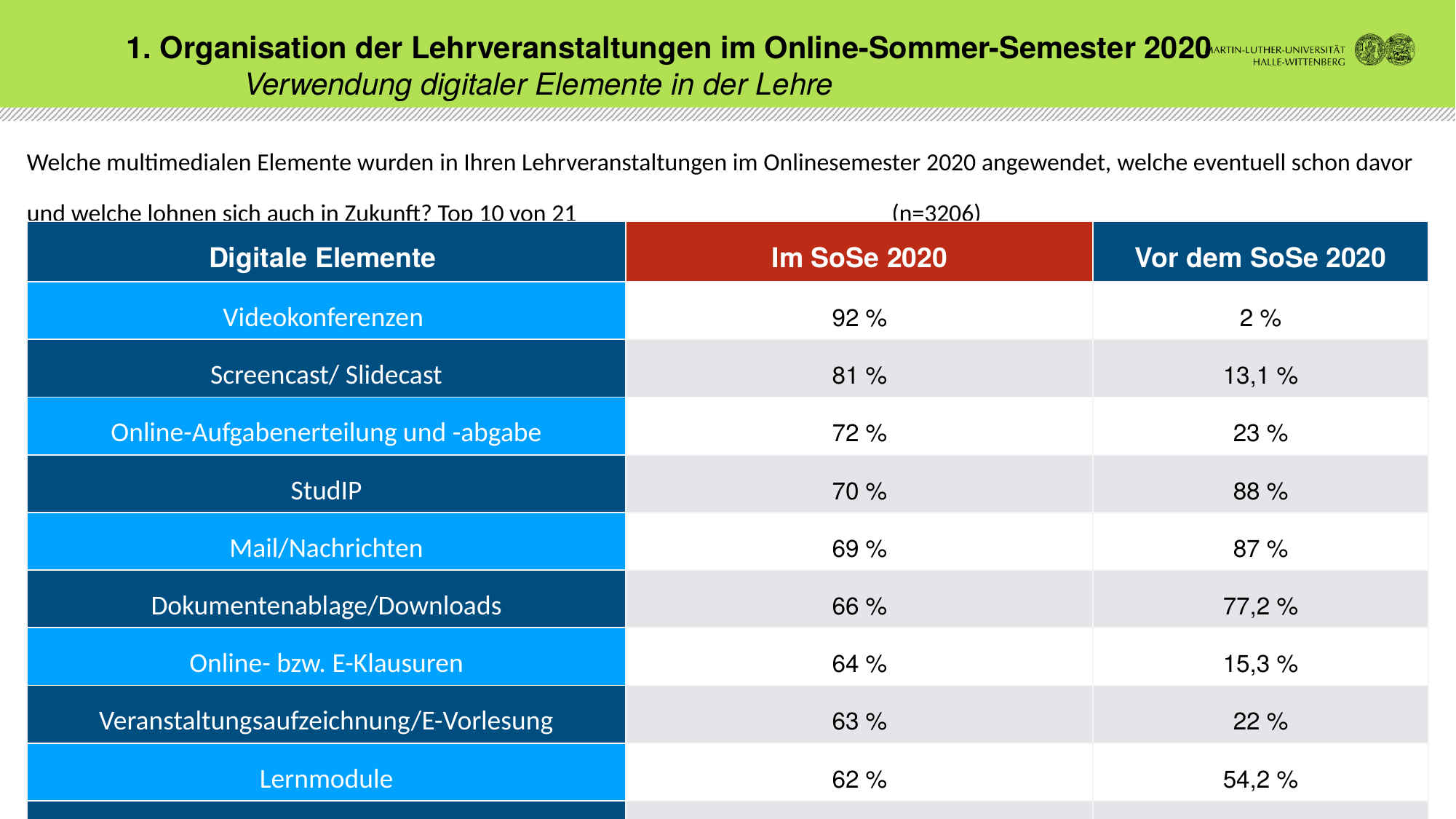

1. Organisation der Lehrveranstaltungen im Online-Sommer-Semester 2020
    	 Verwendung digitaler Elemente in der Lehre
# Welche multimedialen Elemente wurden in Ihren Lehrveranstaltungen im Onlinesemester 2020 angewendet, welche eventuell schon davor und welche lohnen sich auch in Zukunft? Top 10 von 21                                                        (n=3206)
| Digitale Elemente | Im SoSe 2020 | Vor dem SoSe 2020 |
| --- | --- | --- |
| Videokonferenzen | 92 % | 2 % |
| Screencast/ Slidecast | 81 % | 13,1 % |
| Online-Aufgabenerteilung und -abgabe | 72 % | 23 % |
| StudIP | 70 % | 88 % |
| Mail/Nachrichten | 69 % | 87 % |
| Dokumentenablage/Downloads | 66 % | 77,2 % |
| Online- bzw. E-Klausuren | 64 % | 15,3 % |
| Veranstaltungsaufzeichnung/E-Vorlesung | 63 % | 22 % |
| Lernmodule | 62 % | 54,2 % |
| Umfragen / Evaluationen | 59 % | 71 % |